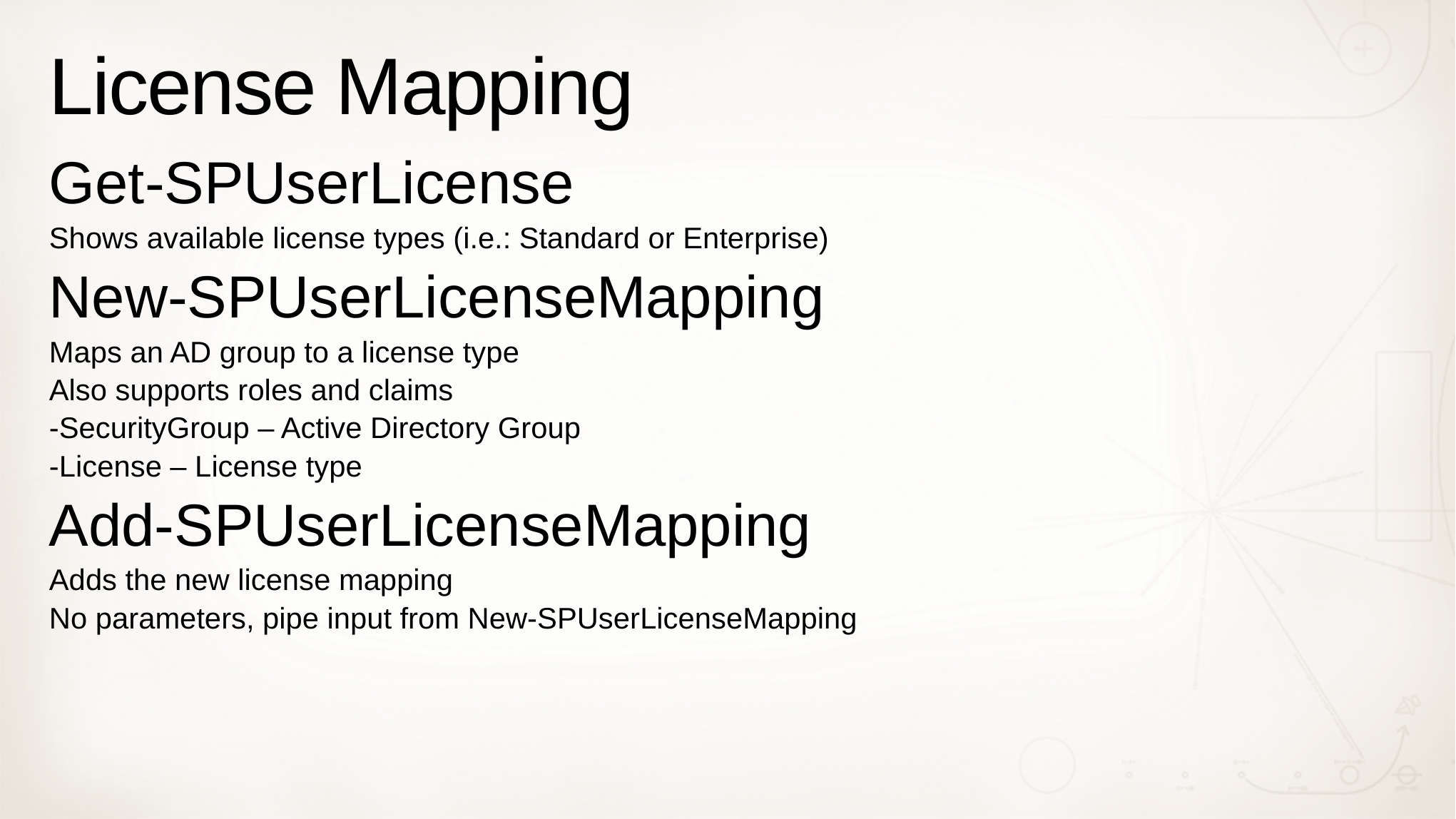

# License Mapping
Get-SPUserLicense
Shows available license types (i.e.: Standard or Enterprise)
New-SPUserLicenseMapping
Maps an AD group to a license type
Also supports roles and claims
-SecurityGroup – Active Directory Group
-License – License type
Add-SPUserLicenseMapping
Adds the new license mapping
No parameters, pipe input from New-SPUserLicenseMapping